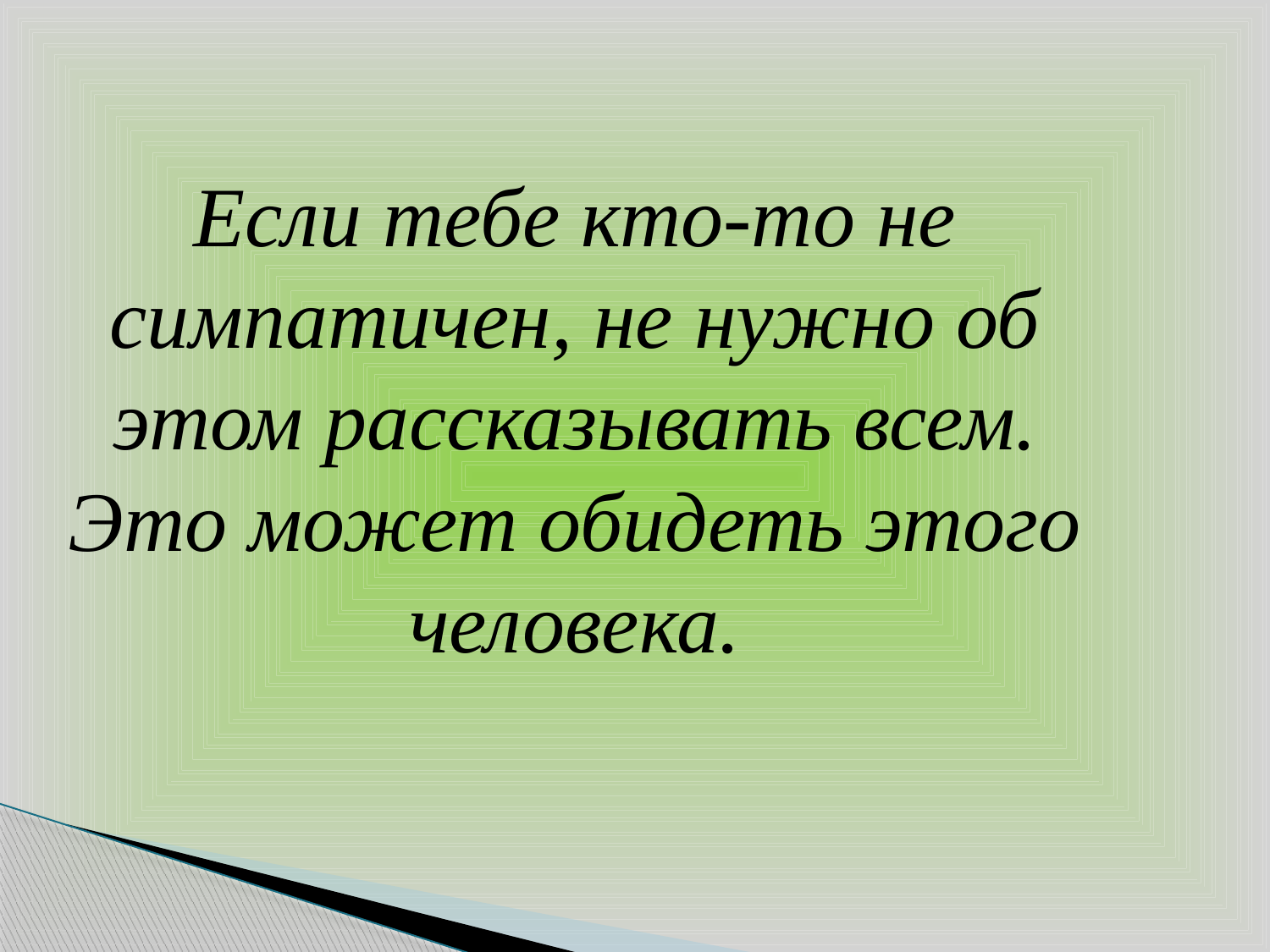

Если тебе кто-то не симпатичен, не нужно об этом рассказывать всем. Это может обидеть этого человека.